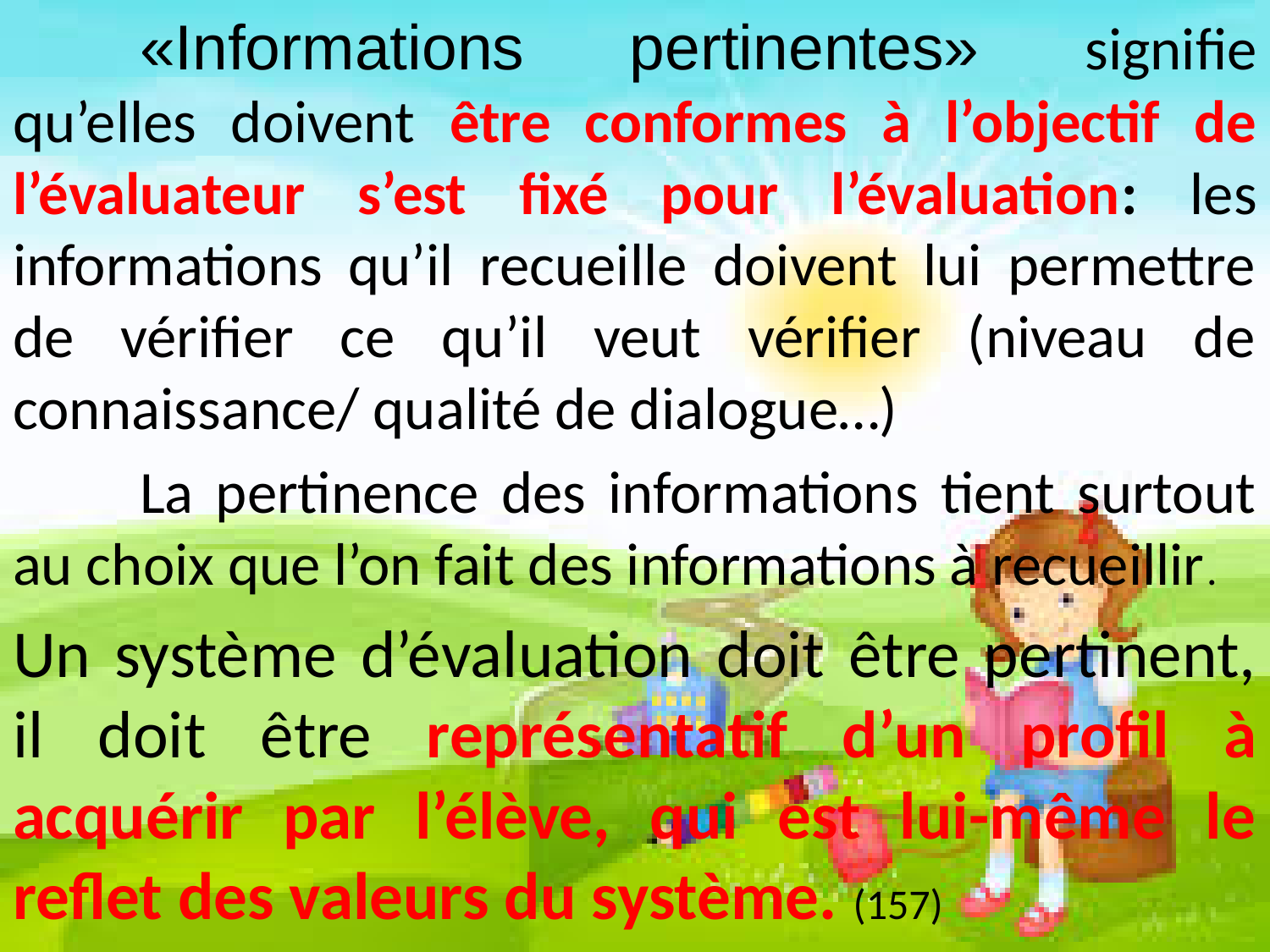

«Informations pertinentes» signifie qu’elles doivent être conformes à l’objectif de l’évaluateur s’est fixé pour l’évaluation: les informations qu’il recueille doivent lui permettre de vérifier ce qu’il veut vérifier (niveau de connaissance/ qualité de dialogue…)
	La pertinence des informations tient surtout au choix que l’on fait des informations à recueillir.
Un système d’évaluation doit être pertinent, il doit être représentatif d’un profil à acquérir par l’élève, qui est lui-même le reflet des valeurs du système. (157)